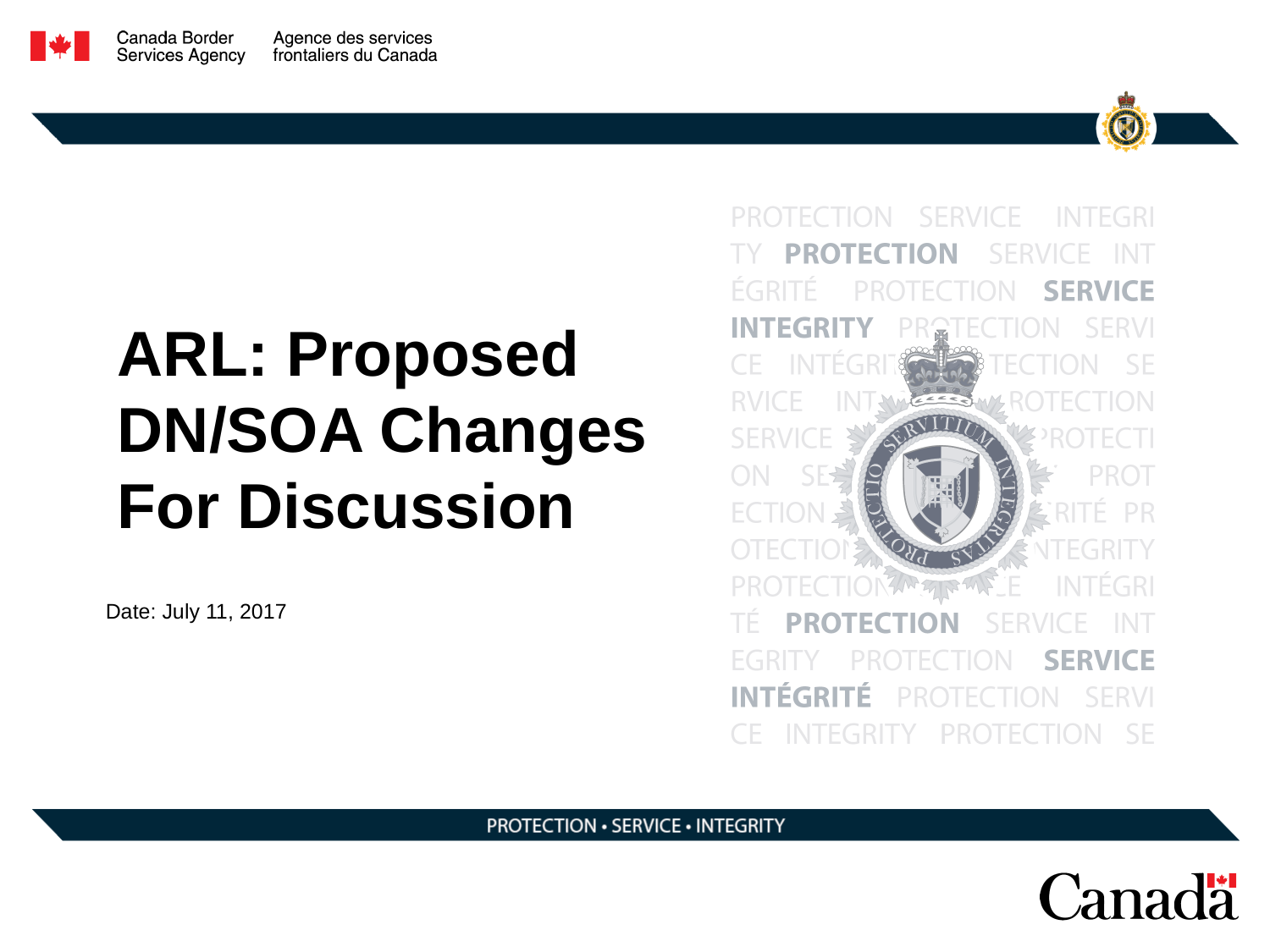

# ARL: Proposed DN/SOA Changes For Discussion
Date: July 11, 2017